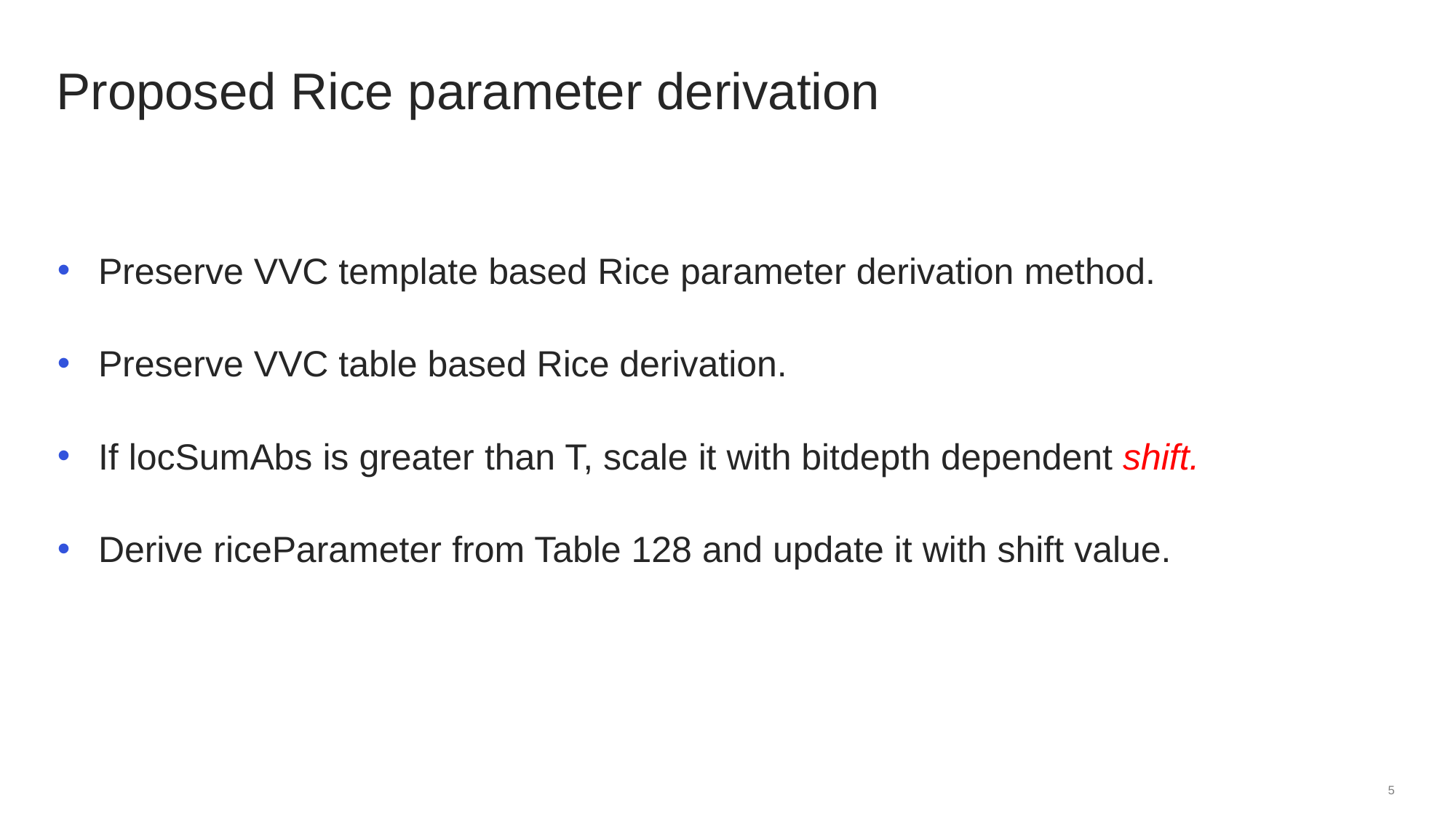

# Proposed Rice parameter derivation
Preserve VVC template based Rice parameter derivation method.
Preserve VVC table based Rice derivation.
If locSumAbs is greater than T, scale it with bitdepth dependent shift.
Derive riceParameter from Table 128 and update it with shift value.